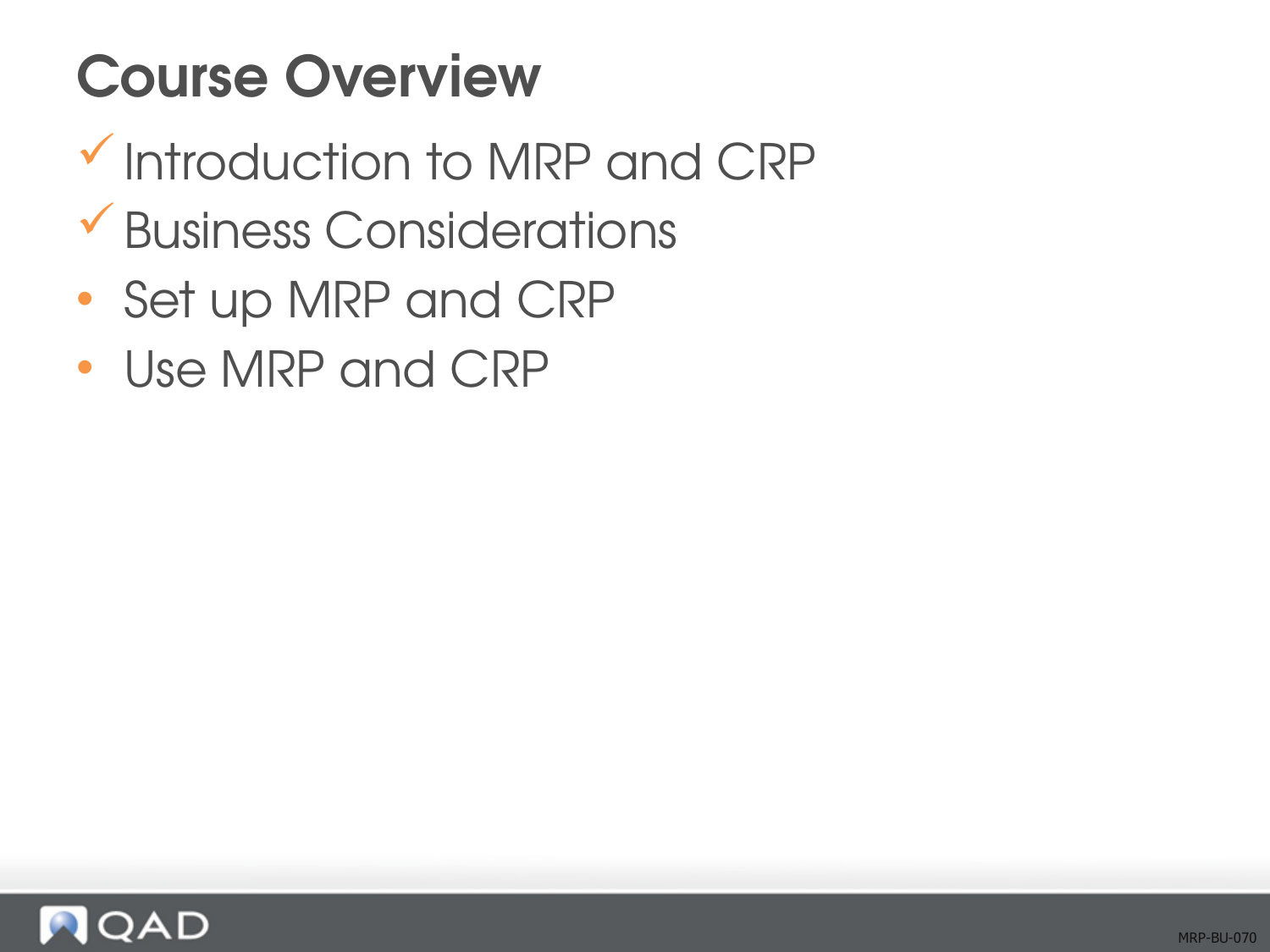

# Course Overview
Introduction to MRP and CRP
Business Considerations
Set up MRP and CRP
Use MRP and CRP

MRP-BU-070